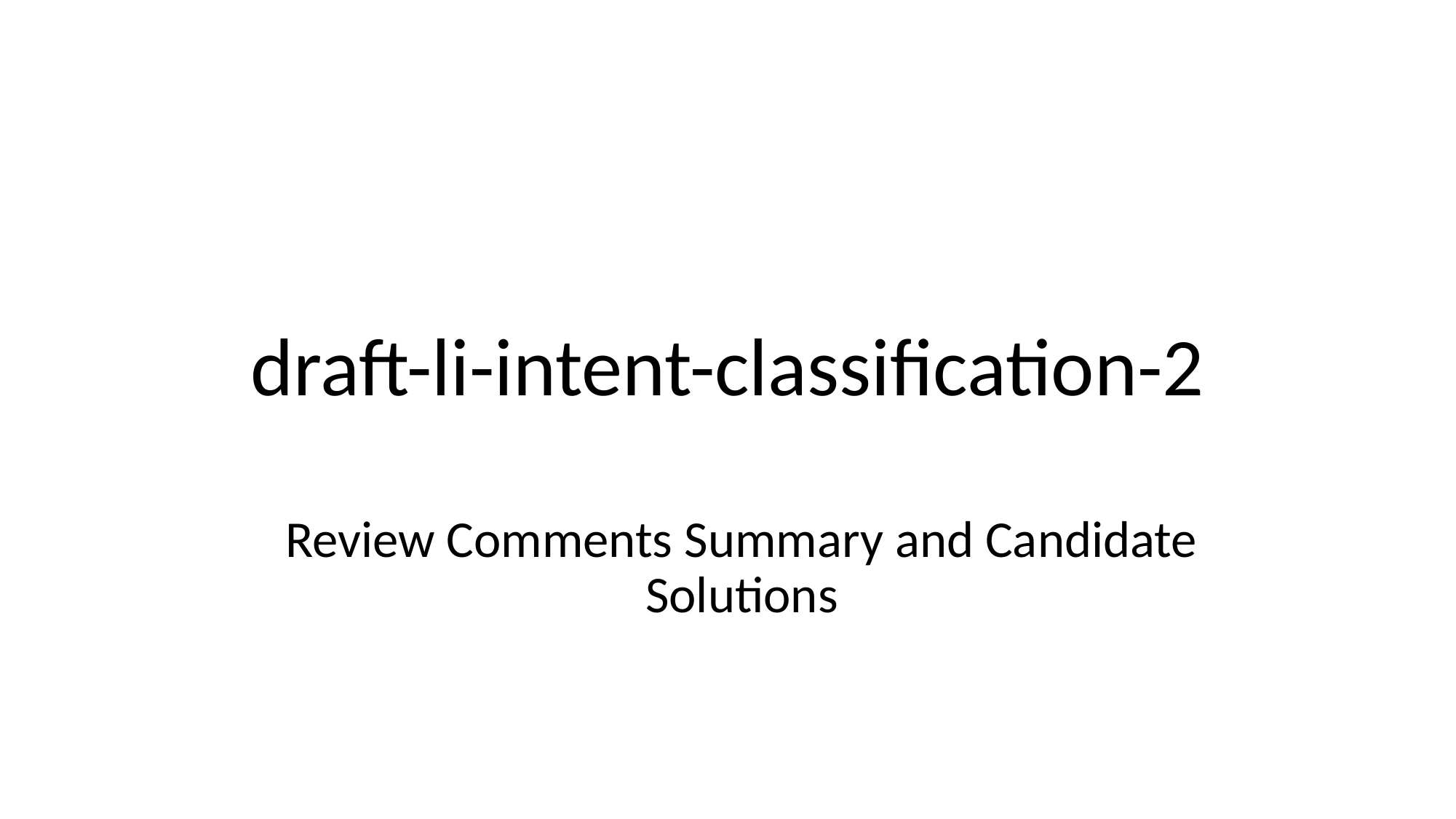

# draft-li-intent-classification-2

Review Comments Summary and Candidate Solutions